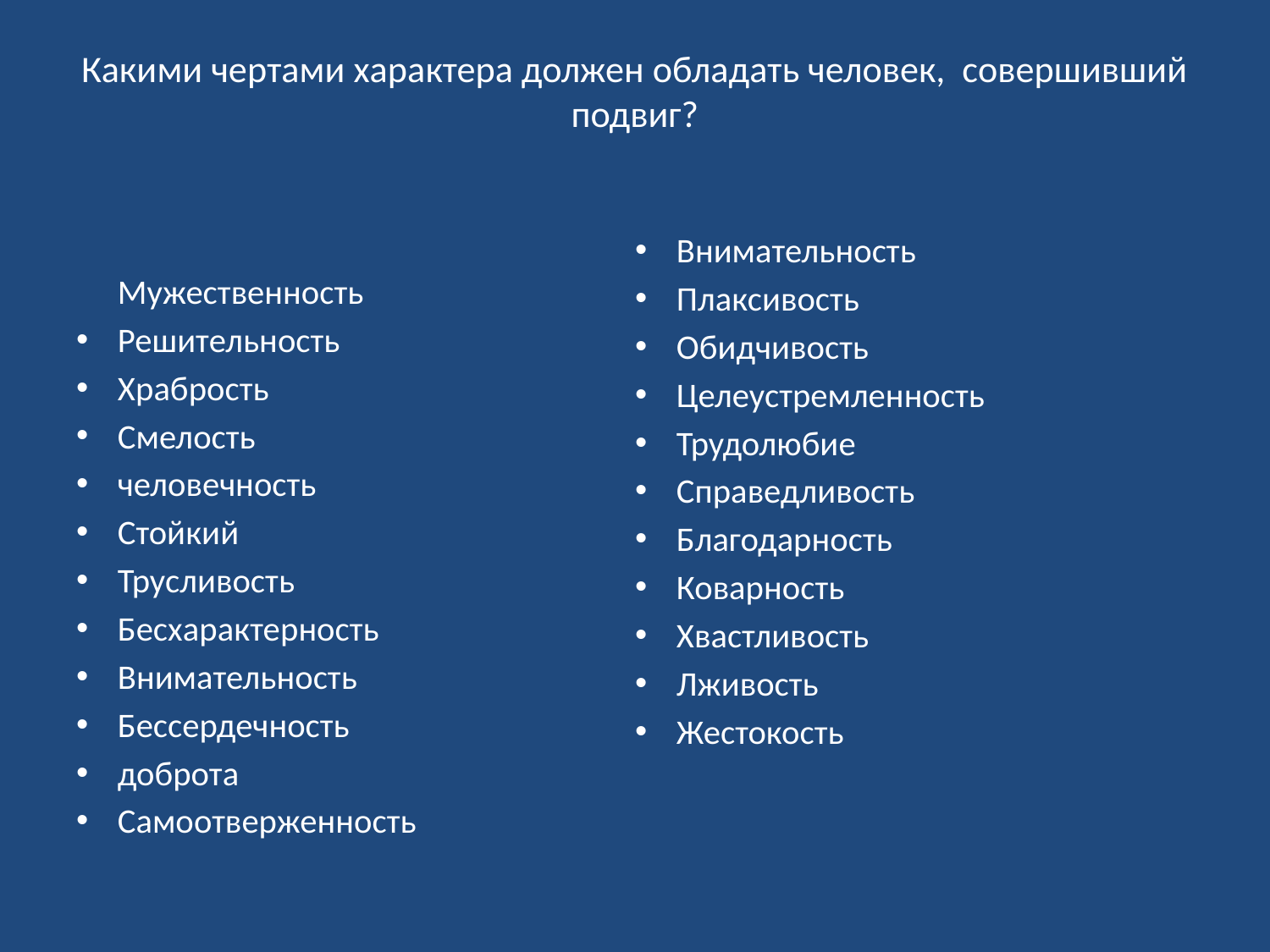

# Какими чертами характера должен обладать человек,  совершивший подвиг?
Мужественность
Решительность
Храбрость
Смелость
человечность
Стойкий
Трусливость
Бесхарактерность
Внимательность
Бессердечность
доброта
Самоотверженность
Внимательность
Плаксивость
Обидчивость
Целеустремленность
Трудолюбие
Справедливость
Благодарность
Коварность
Хвастливость
Лживость
Жестокость